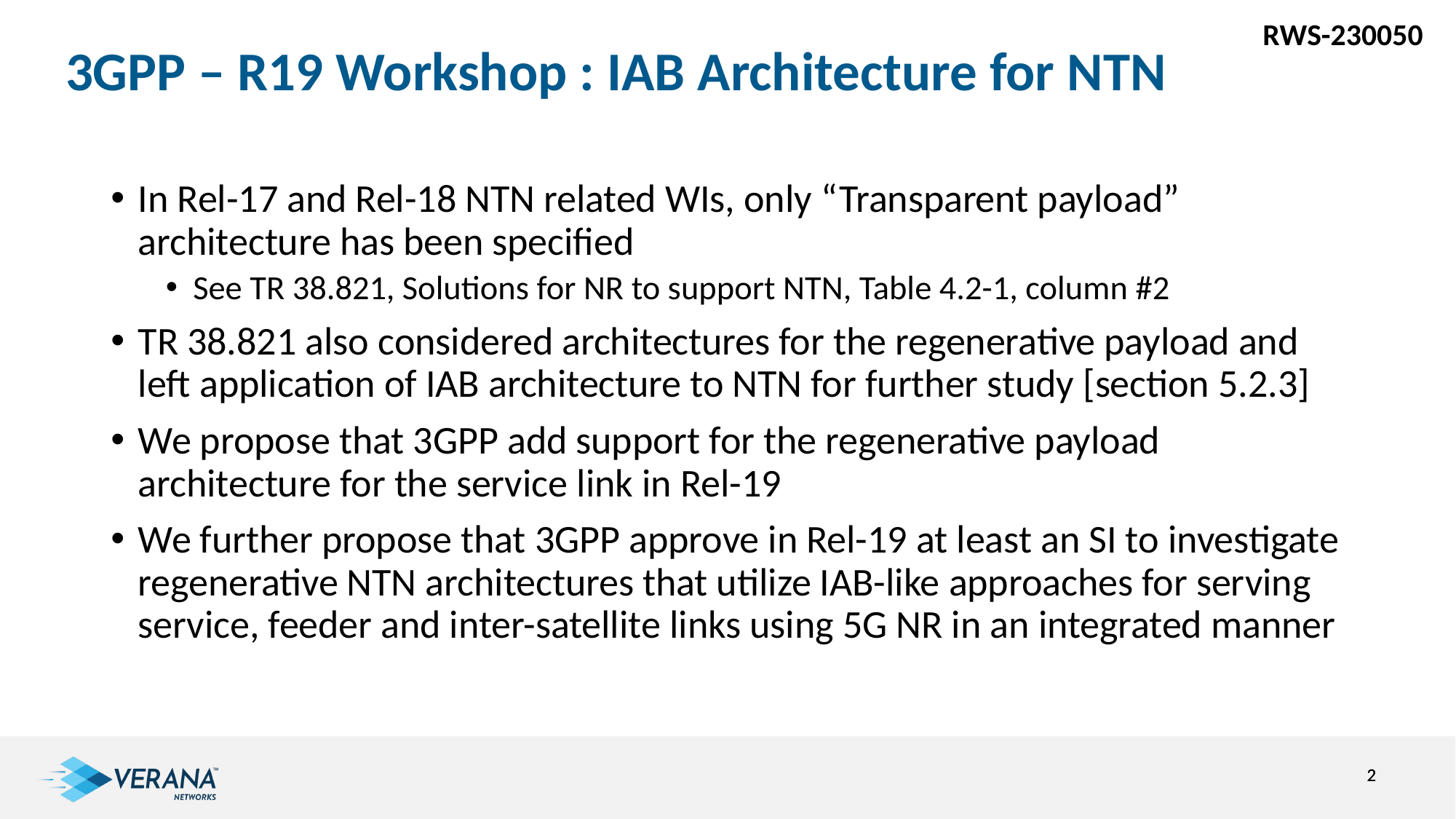

RWS-230050

# 3GPP – R19 Workshop : IAB Architecture for NTN
In Rel-17 and Rel-18 NTN related WIs, only “Transparent payload” architecture has been specified
See TR 38.821, Solutions for NR to support NTN, Table 4.2-1, column #2
TR 38.821 also considered architectures for the regenerative payload and left application of IAB architecture to NTN for further study [section 5.2.3]
We propose that 3GPP add support for the regenerative payload architecture for the service link in Rel-19
We further propose that 3GPP approve in Rel-19 at least an SI to investigate regenerative NTN architectures that utilize IAB-like approaches for serving service, feeder and inter-satellite links using 5G NR in an integrated manner